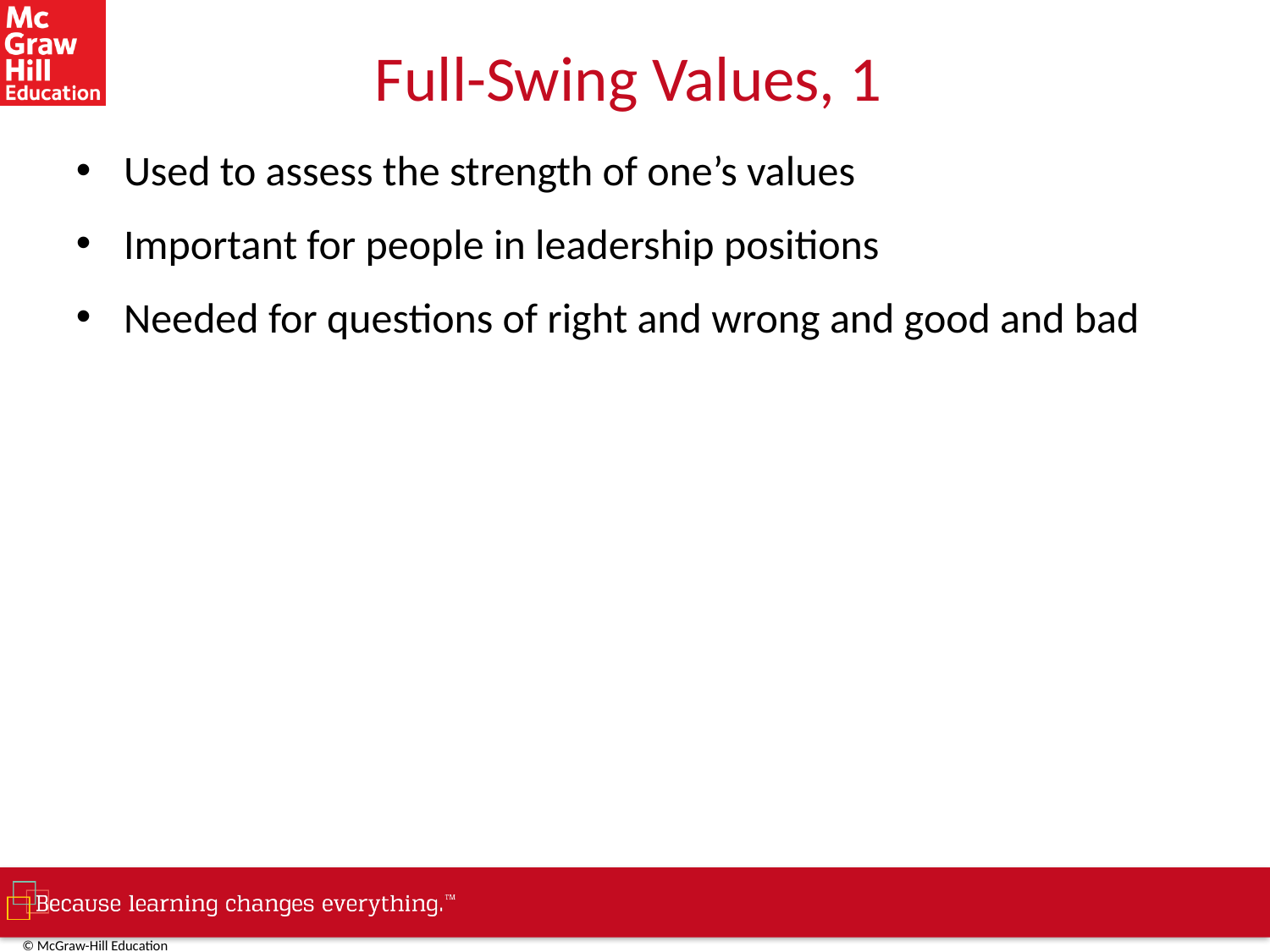

# Full-Swing Values, 1
Used to assess the strength of one’s values
Important for people in leadership positions
Needed for questions of right and wrong and good and bad